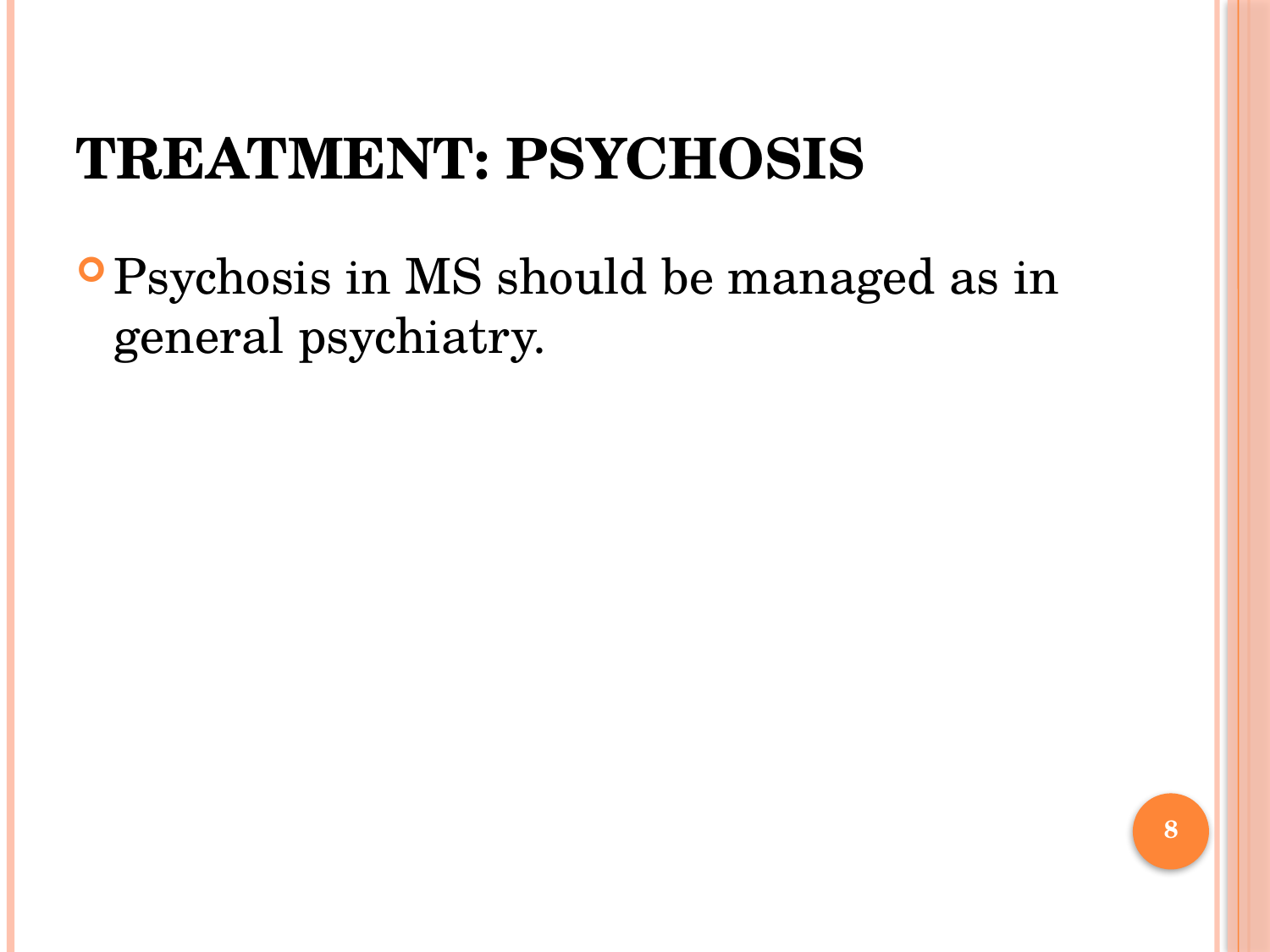

# Treatment: Psychosis
Psychosis in MS should be managed as in general psychiatry.
8